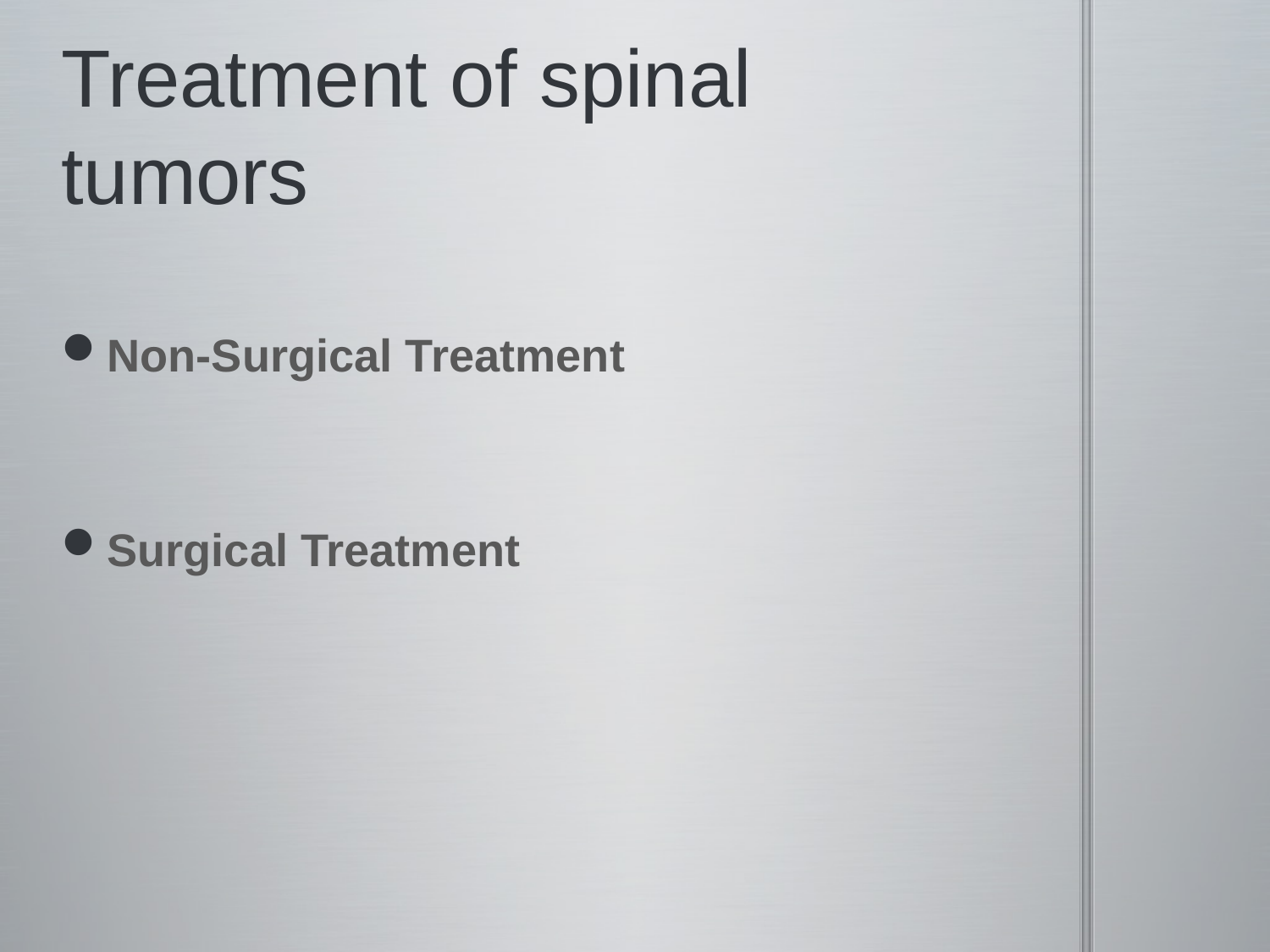

# Treatment of spinal tumors

Non-Surgical Treatment

Surgical Treatment